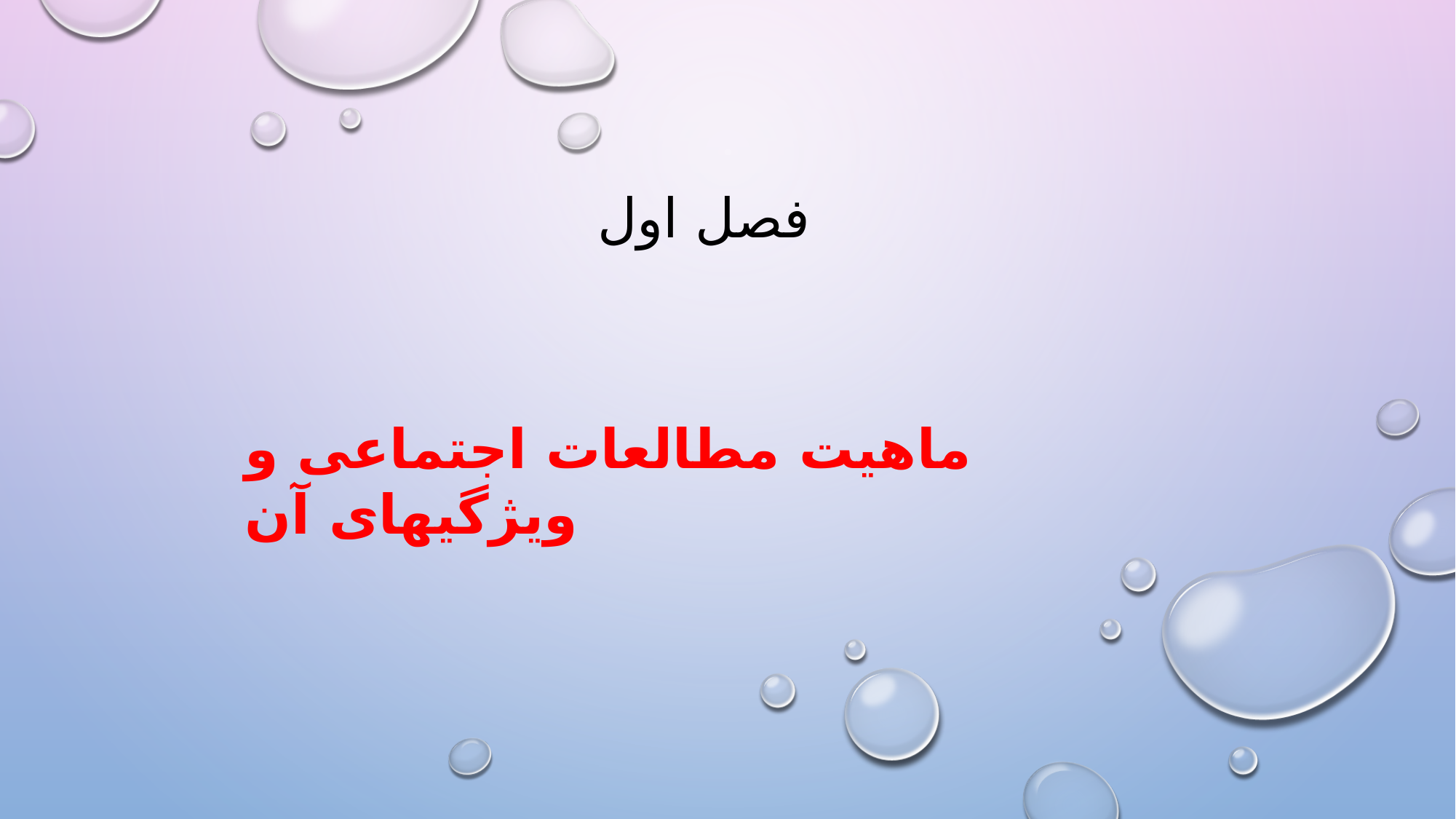

فصل اول

ماهيت مطالعات اجتماعی و ويژگیهای آن